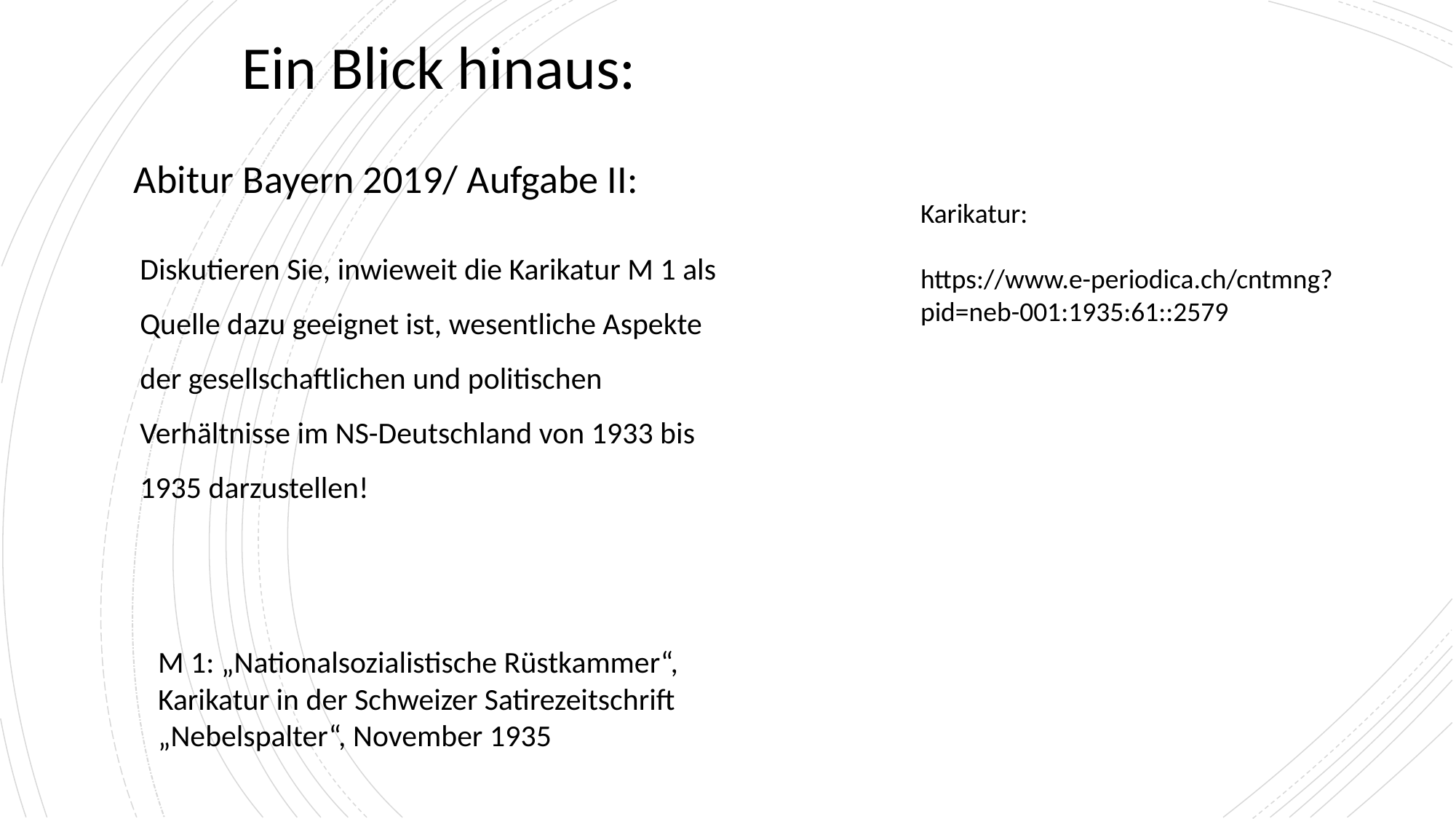

# Ein Blick hinaus:

Abitur Bayern 2019/ Aufgabe II:

Karikatur:

https://www.e-periodica.ch/cntmng?pid=neb-001:1935:61::2579
Diskutieren Sie, inwieweit die Karikatur M 1 als Quelle dazu geeignet ist, wesentliche Aspekte der gesellschaftlichen und politischen Verhältnisse im NS-Deutschland von 1933 bis 1935 darzustellen!
M 1: „Nationalsozialistische Rüstkammer“, Karikatur in der Schweizer Satirezeitschrift „Nebelspalter“, November 1935